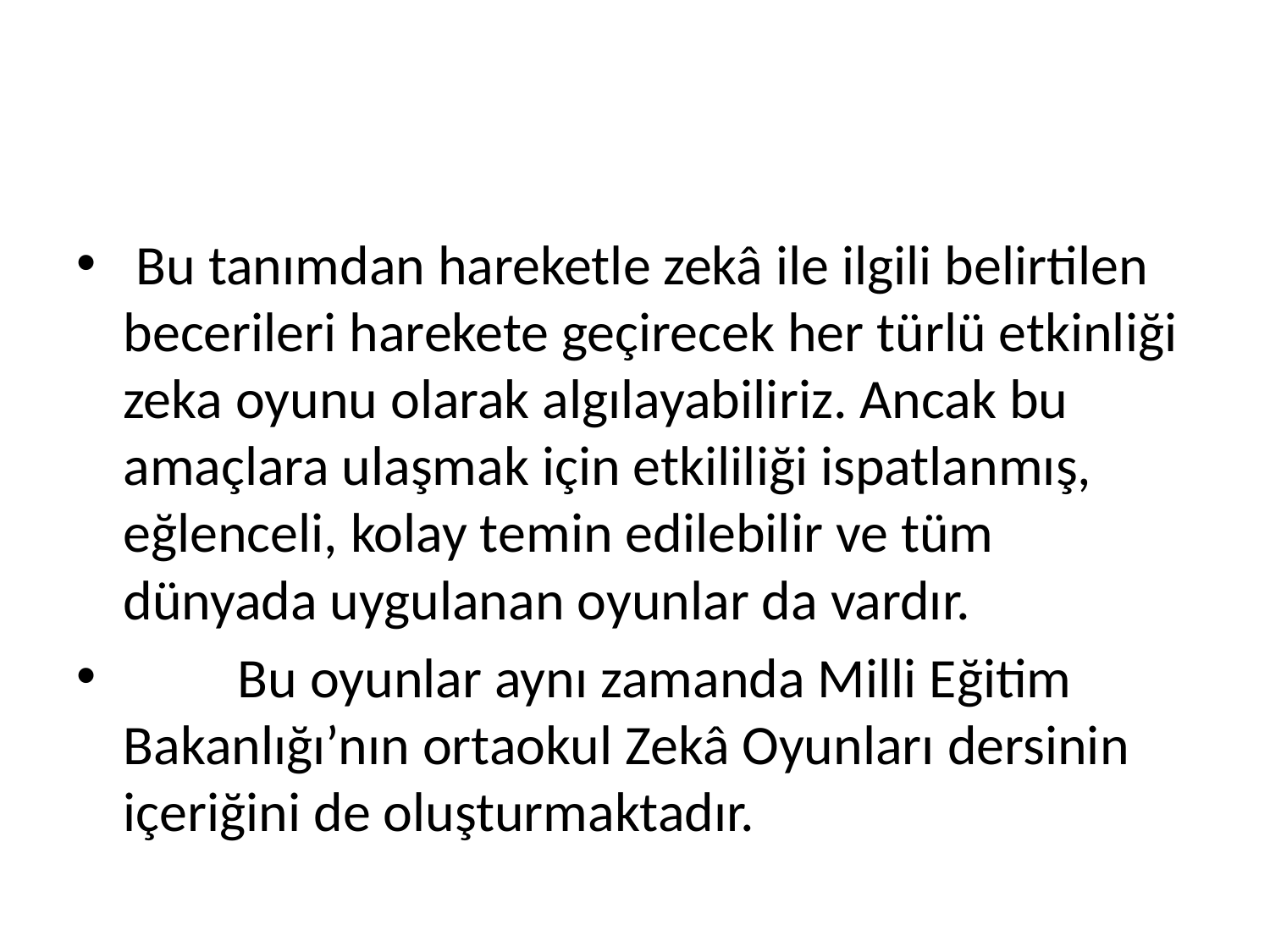

Bu tanımdan hareketle zekâ ile ilgili belirtilen becerileri harekete geçirecek her türlü etkinliği zeka oyunu olarak algılayabiliriz. Ancak bu amaçlara ulaşmak için etkililiği ispatlanmış, eğlenceli, kolay temin edilebilir ve tüm dünyada uygulanan oyunlar da vardır.
         Bu oyunlar aynı zamanda Milli Eğitim Bakanlığı’nın ortaokul Zekâ Oyunları dersinin içeriğini de oluşturmaktadır.